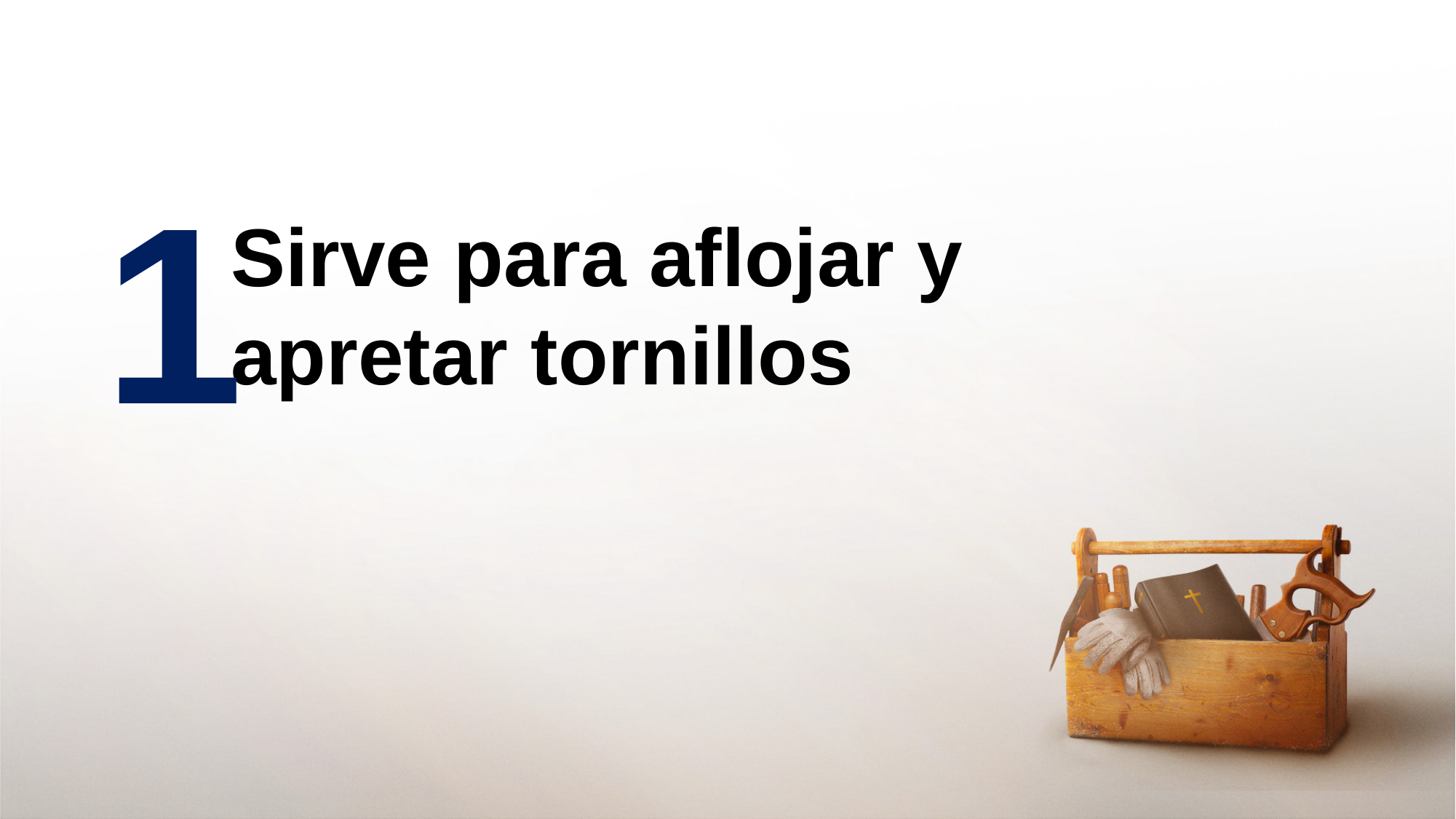

1
Sirve para aflojar y apretar tornillos